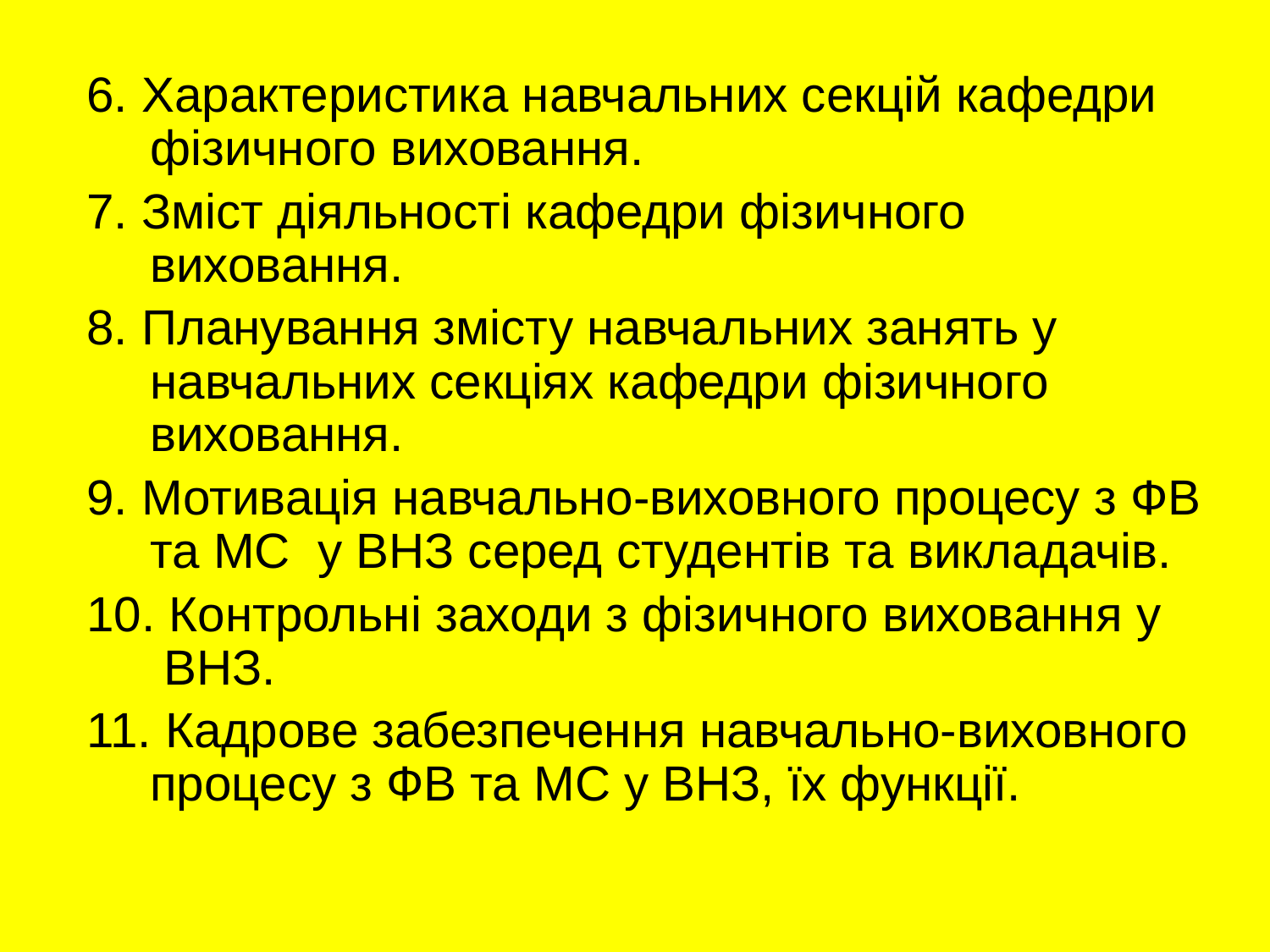

6. Характеристика навчальних секцій кафедри фізичного виховання.
7. Зміст діяльності кафедри фізичного виховання.
8. Планування змісту навчальних занять у навчальних секціях кафедри фізичного виховання.
9. Мотивація навчально-виховного процесу з ФВ та МС  у ВНЗ серед студентів та викладачів.
10. Контрольні заходи з фізичного виховання у     ВНЗ.
11. Кадрове забезпечення навчально-виховного процесу з ФВ та МС у ВНЗ, їх функції.